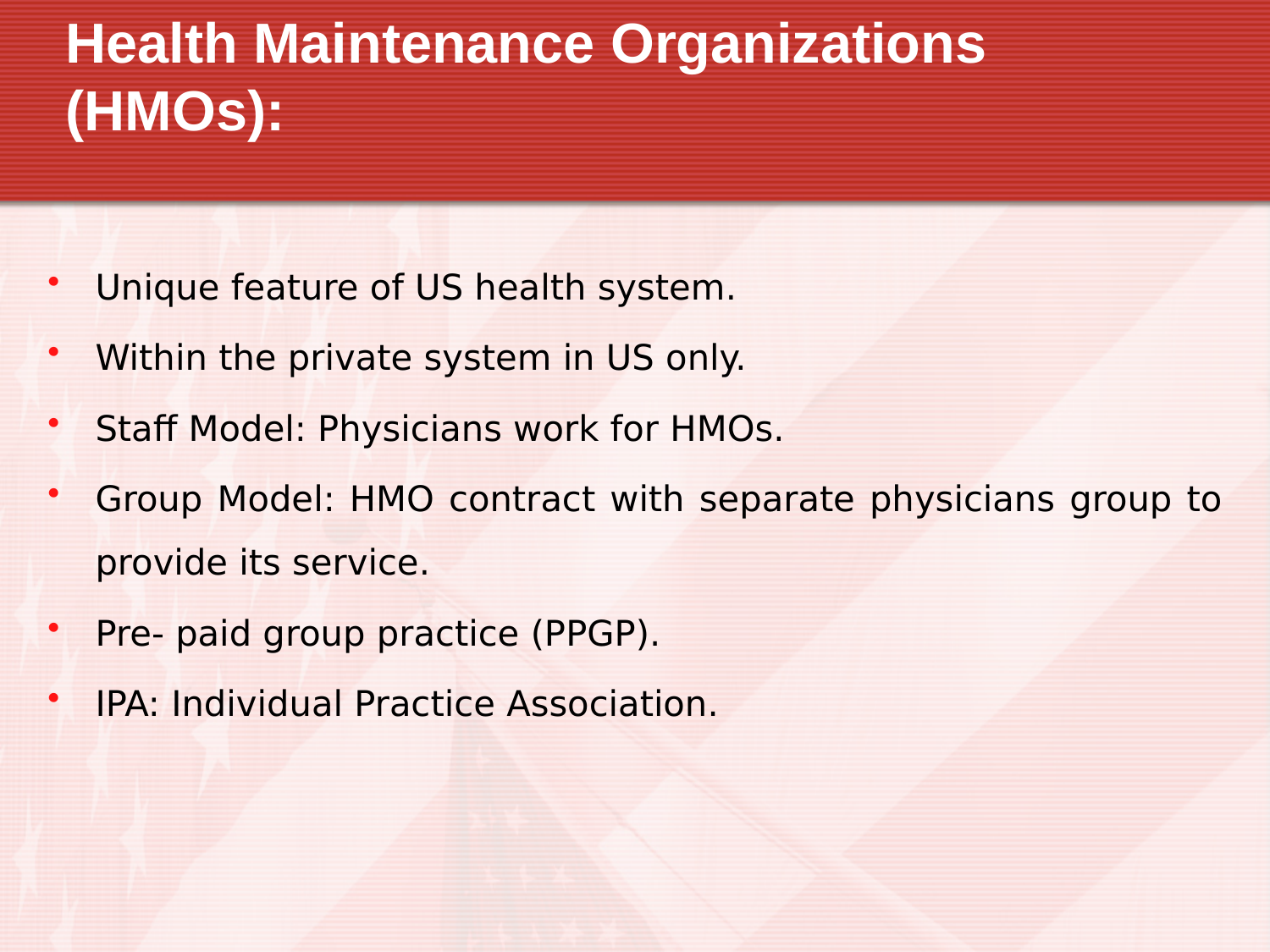

# Health Maintenance Organizations (HMOs):
Unique feature of US health system.
Within the private system in US only.
Staff Model: Physicians work for HMOs.
Group Model: HMO contract with separate physicians group to provide its service.
Pre- paid group practice (PPGP).
IPA: Individual Practice Association.